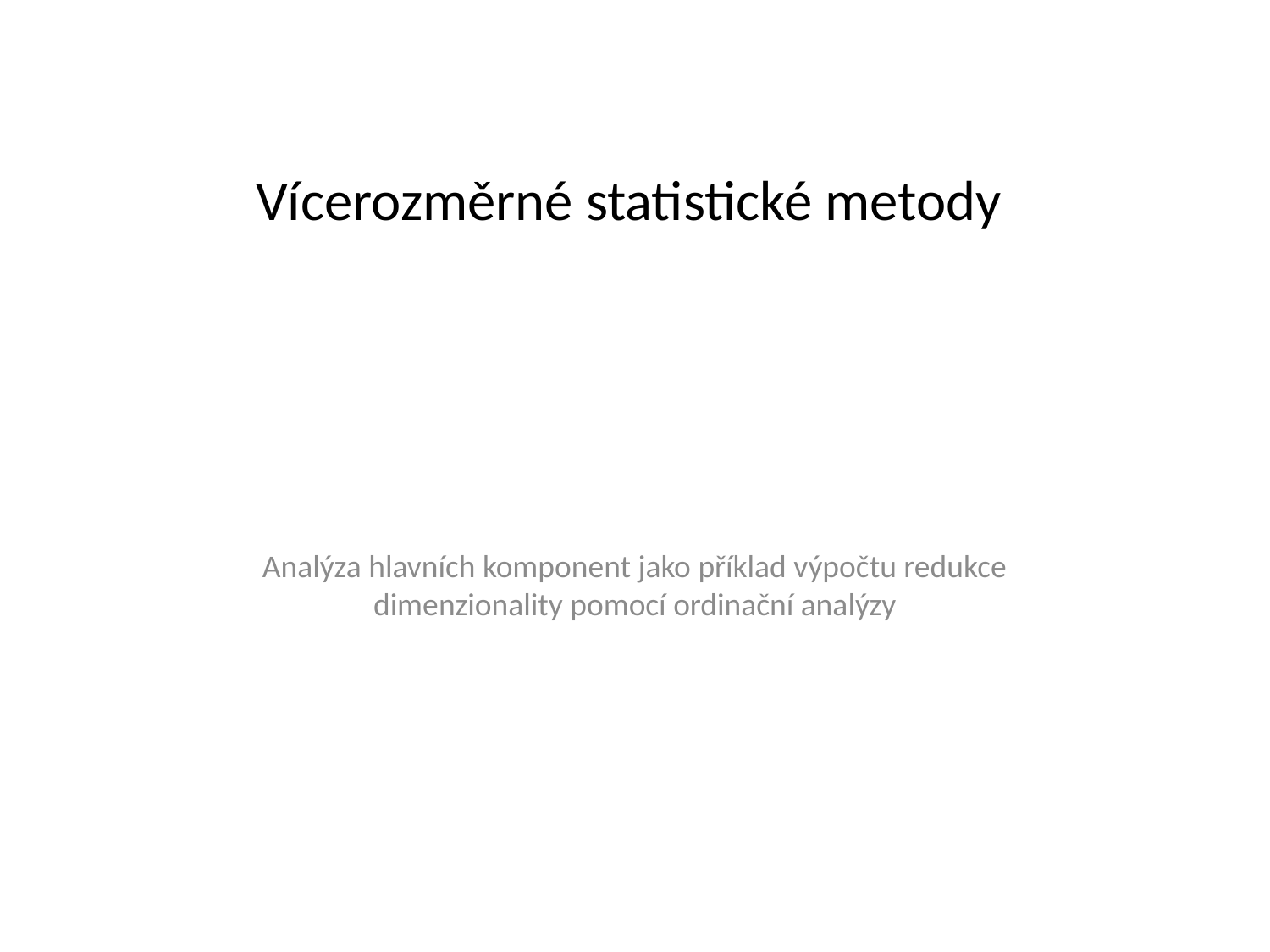

# Vícerozměrné statistické metody
Analýza hlavních komponent jako příklad výpočtu redukce dimenzionality pomocí ordinační analýzy